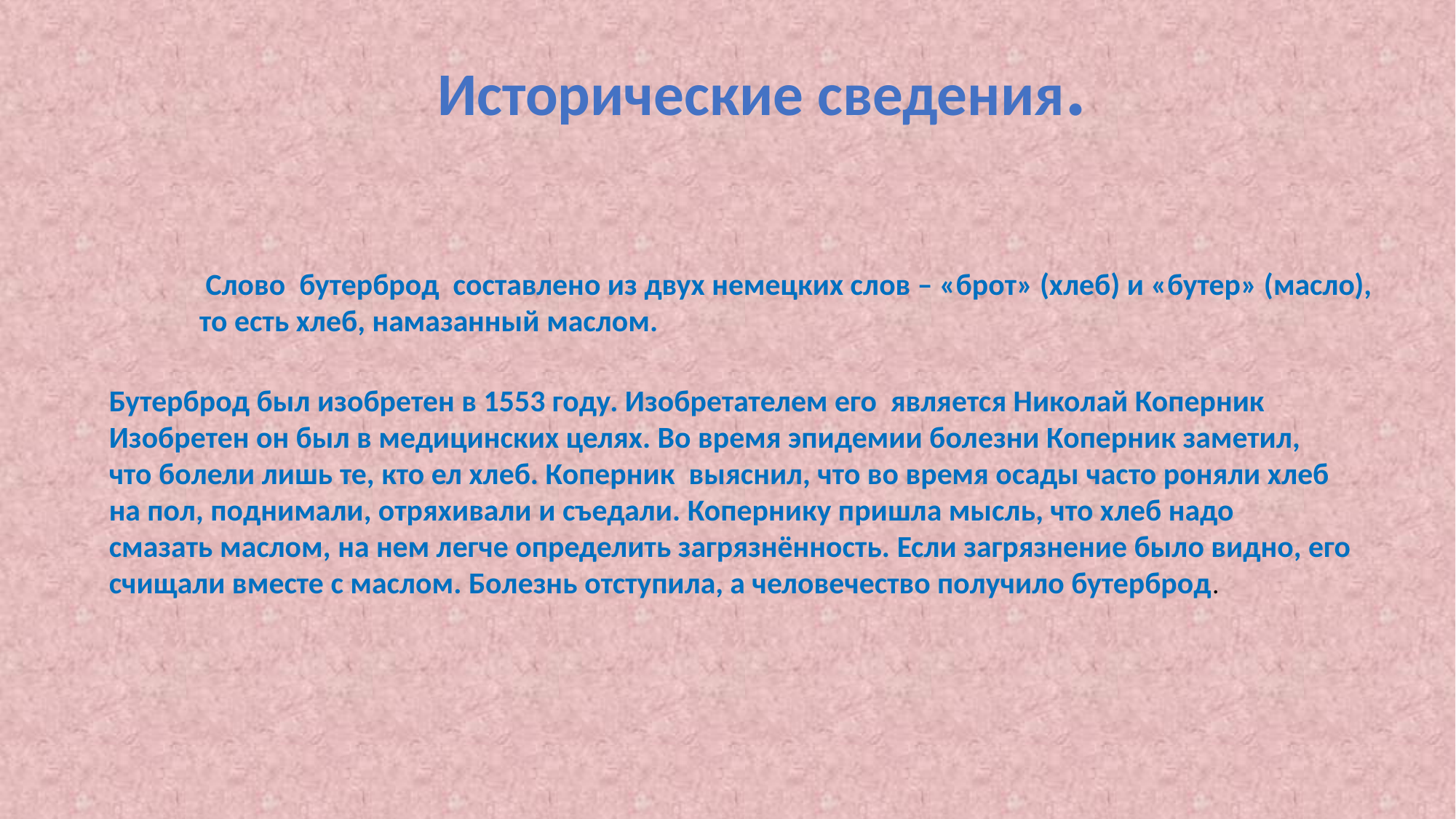

Исторические сведения.
 Слово  бутерброд  составлено из двух немецких слов – «брот» (хлеб) и «бутер» (масло),
то есть хлеб, намазанный маслом.
Бутерброд был изобретен в 1553 году. Изобретателем его  является Николай Коперник
Изобретен он был в медицинских целях. Во время эпидемии болезни Коперник заметил,
что болели лишь те, кто ел хлеб. Коперник  выяснил, что во время осады часто роняли хлеб
на пол, поднимали, отряхивали и съедали. Копернику пришла мысль, что хлеб надо
смазать маслом, на нем легче определить загрязнённость. Если загрязнение было видно, его
счищали вместе с маслом. Болезнь отступила, а человечество получило бутерброд.